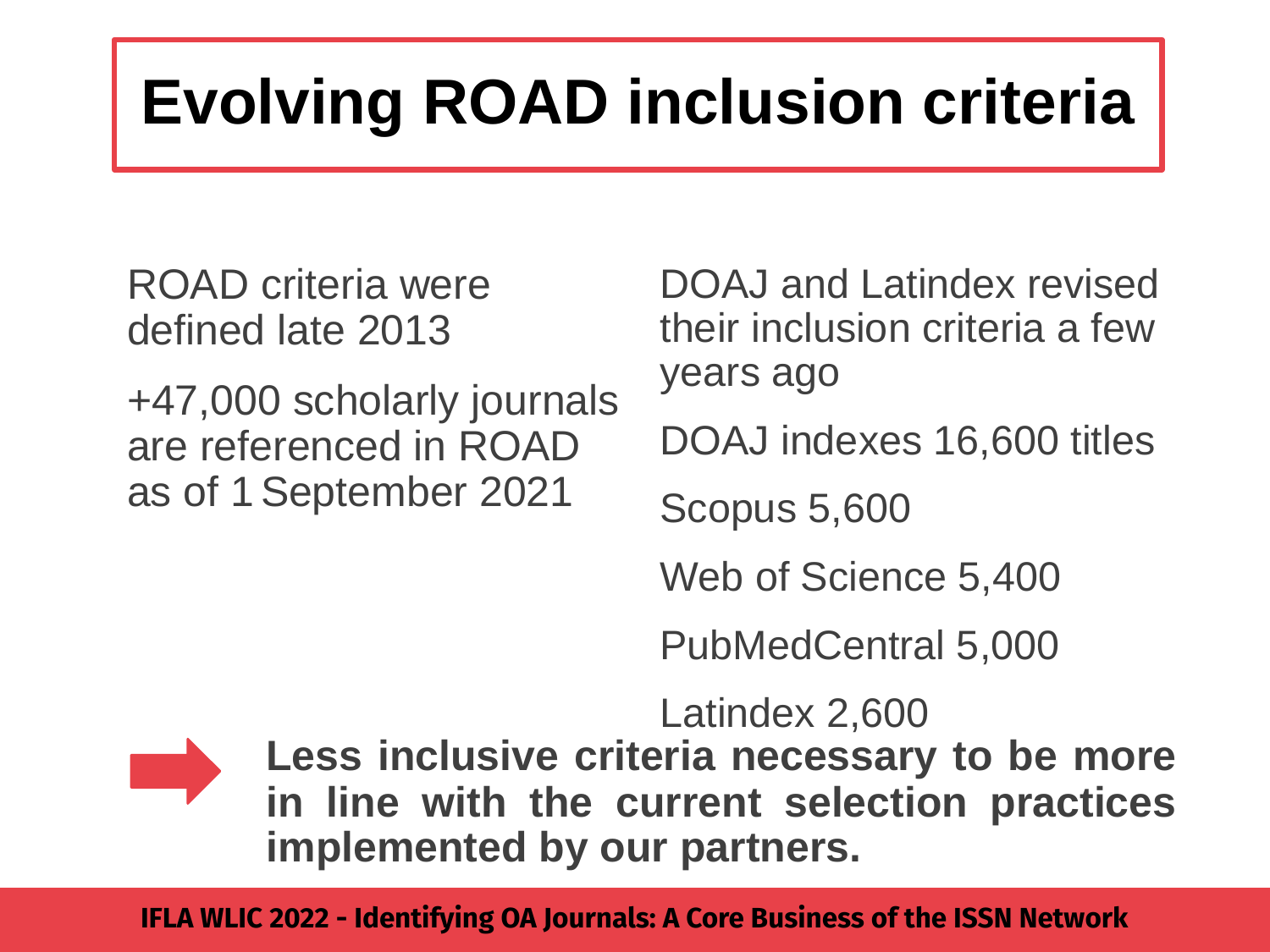

# Evolving ROAD inclusion criteria
ROAD criteria were defined late 2013
+47,000 scholarly journals are referenced in ROAD as of 1 September 2021

DOAJ and Latindex revised their inclusion criteria a few years ago
DOAJ indexes 16,600 titles
Scopus 5,600
Web of Science 5,400
PubMedCentral 5,000
Latindex 2,600

Less inclusive criteria necessary to be more in line with the current selection practices implemented by our partners.